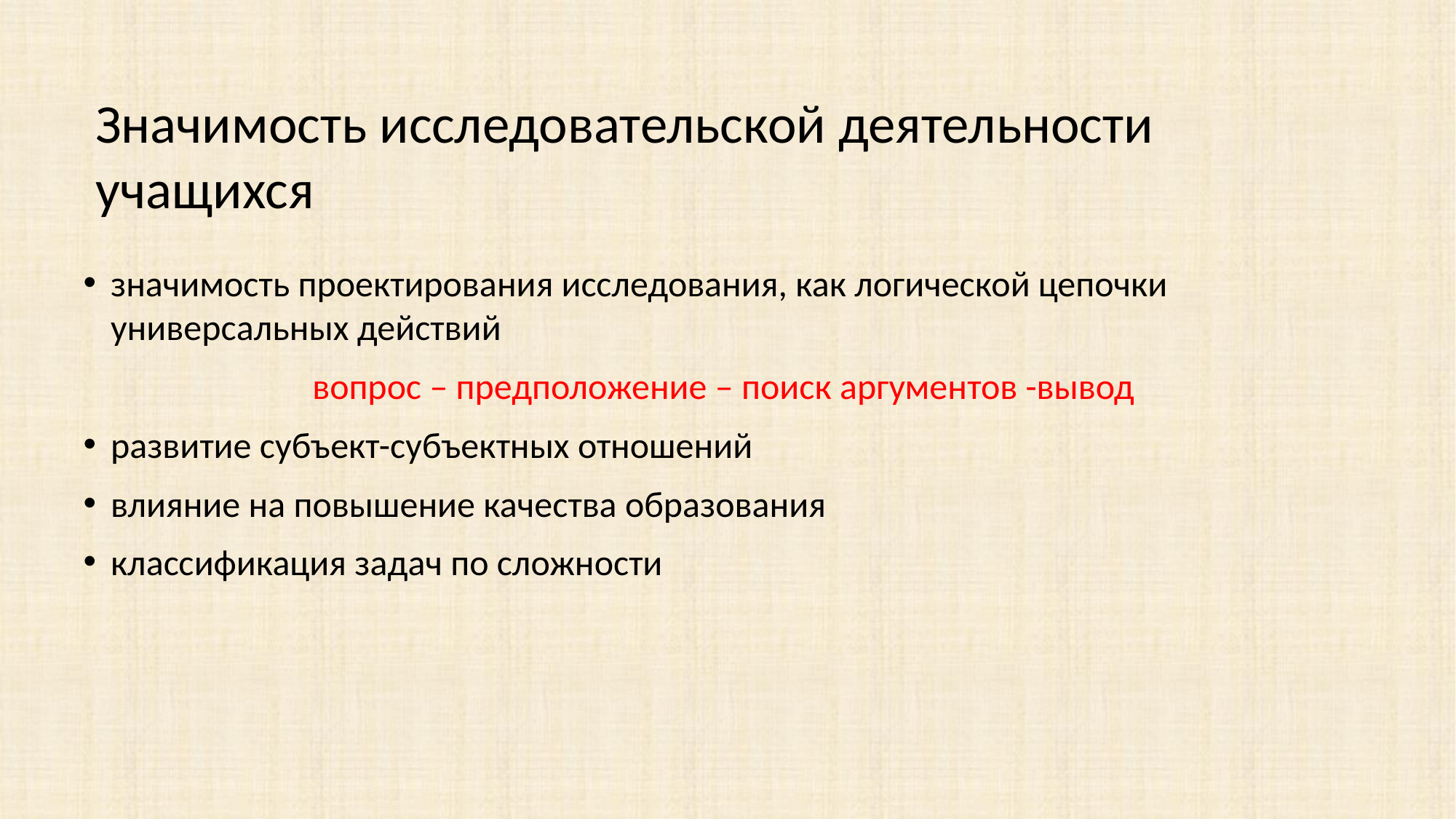

Значимость исследовательской деятельности учащихся
значимость проектирования исследования, как логической цепочки универсальных действий
вопрос – предположение – поиск аргументов -вывод
развитие субъект-субъектных отношений
влияние на повышение качества образования
классификация задач по сложности